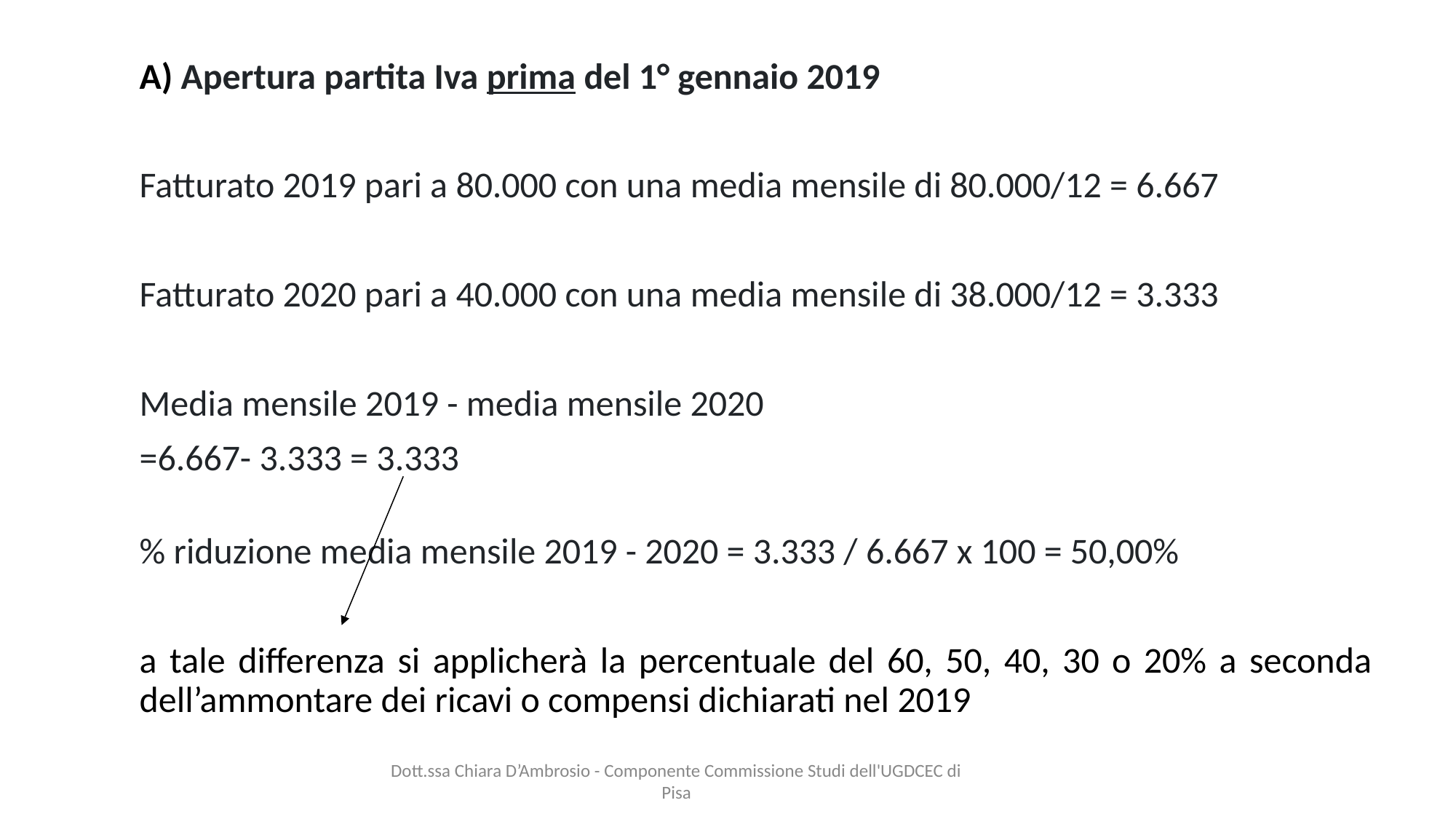

A) Apertura partita Iva prima del 1° gennaio 2019

Fatturato 2019 pari a 80.000 con una media mensile di 80.000/12 = 6.667

Fatturato 2020 pari a 40.000 con una media mensile di 38.000/12 = 3.333

Media mensile 2019 - media mensile 2020
=6.667- 3.333 = 3.333
% riduzione media mensile 2019 - 2020 = 3.333 / 6.667 x 100 = 50,00%

a tale differenza si applicherà la percentuale del 60, 50, 40, 30 o 20% a seconda dell’ammontare dei ricavi o compensi dichiarati nel 2019
Dott.ssa Chiara D’Ambrosio - Componente Commissione Studi dell'UGDCEC di Pisa